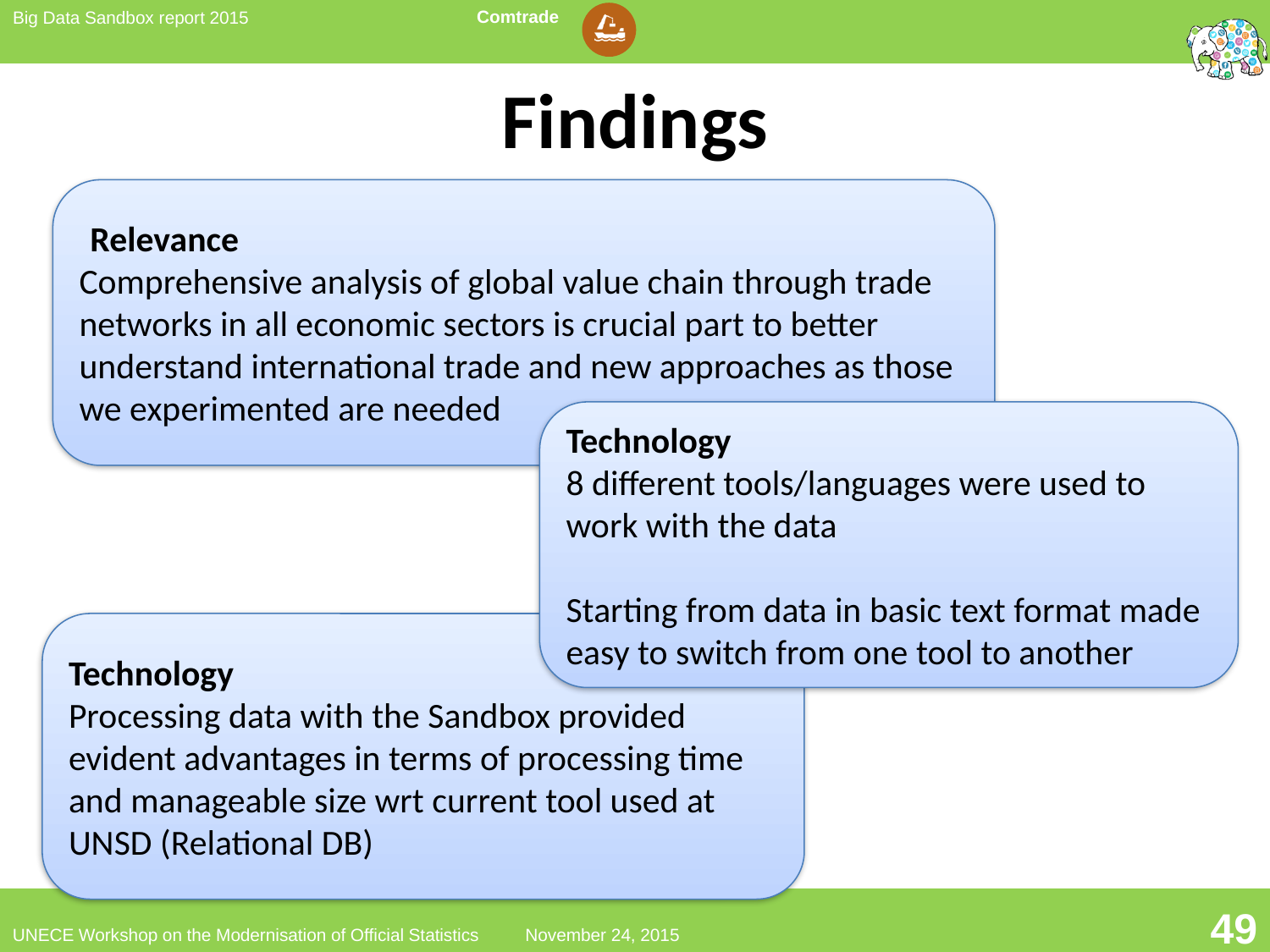

# Findings
Relevance
Comprehensive analysis of global value chain through trade networks in all economic sectors is crucial part to better understand international trade and new approaches as those we experimented are needed
Technology
8 different tools/languages were used to work with the data

Starting from data in basic text format made easy to switch from one tool to another
3
Technology
Processing data with the Sandbox provided evident advantages in terms of processing time and manageable size wrt current tool used at UNSD (Relational DB)
49